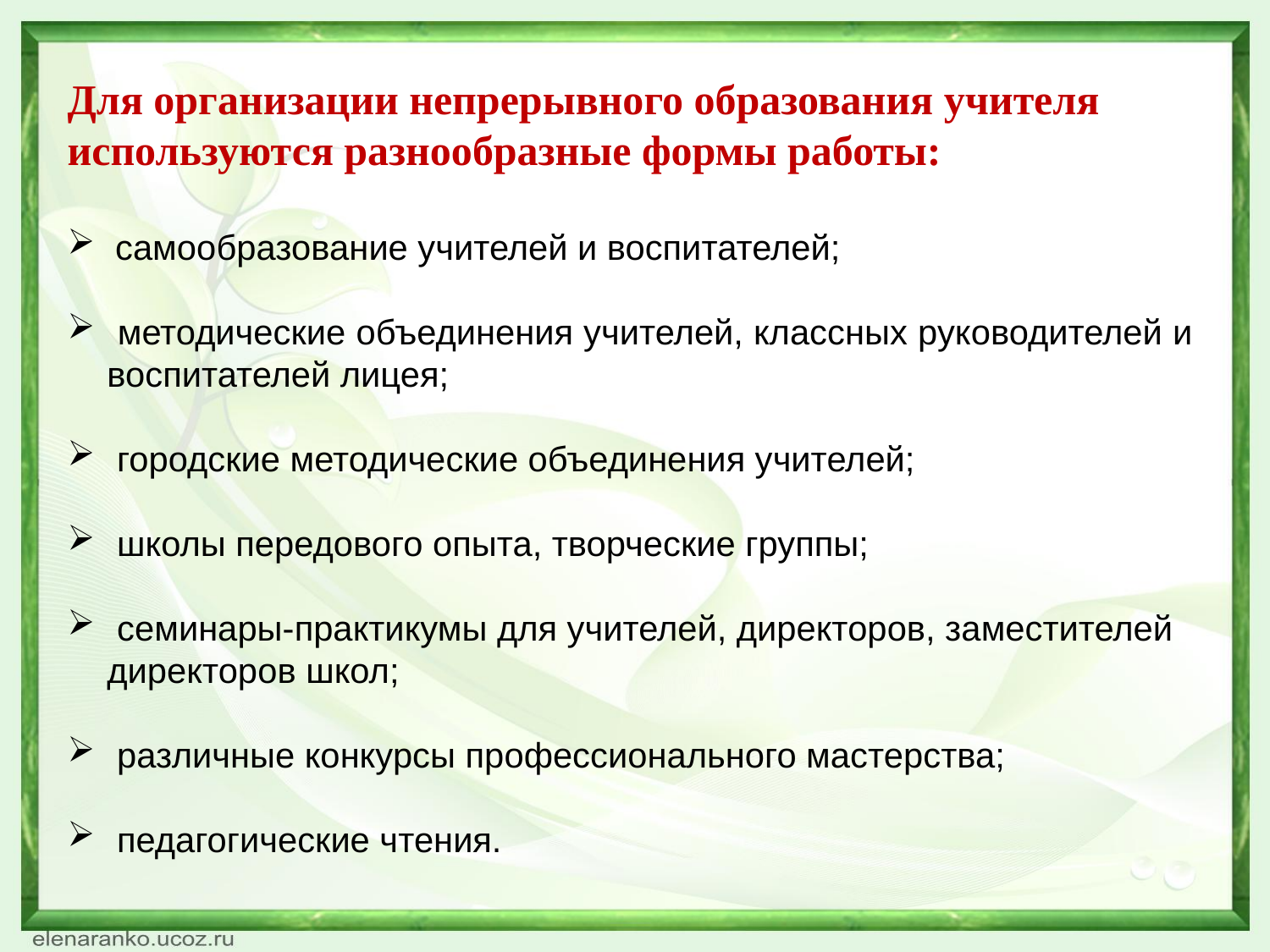

Для организации непрерывного образования учителя используются разнообразные формы работы:

самообразование учителей и воспитателей;

 методические объединения учителей, классных руководителей и воспитателей лицея;

 городские методические объединения учителей;

 школы передового опыта, творческие группы;

 семинары-практикумы для учителей, директоров, заместителей   директоров школ;

 различные конкурсы профессионального мастерства;

 педагогические чтения.